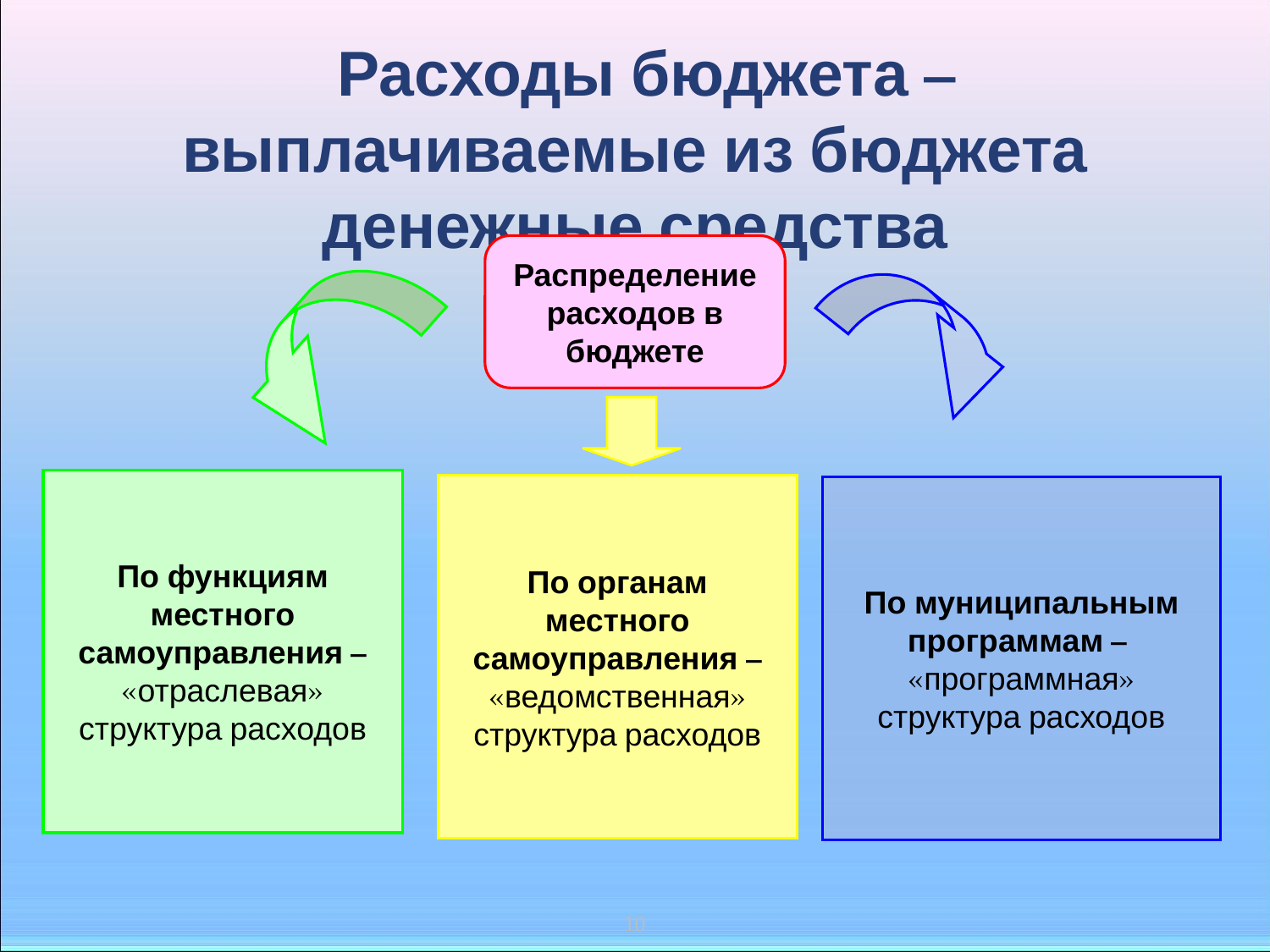

Расходы бюджета – выплачиваемые из бюджета денежные средства
Распределение расходов в бюджете

По функциям местного самоуправления – «отраслевая» структура расходов
По органам местного самоуправления – «ведомственная» структура расходов
По муниципальным программам –
«программная» структура расходов
10